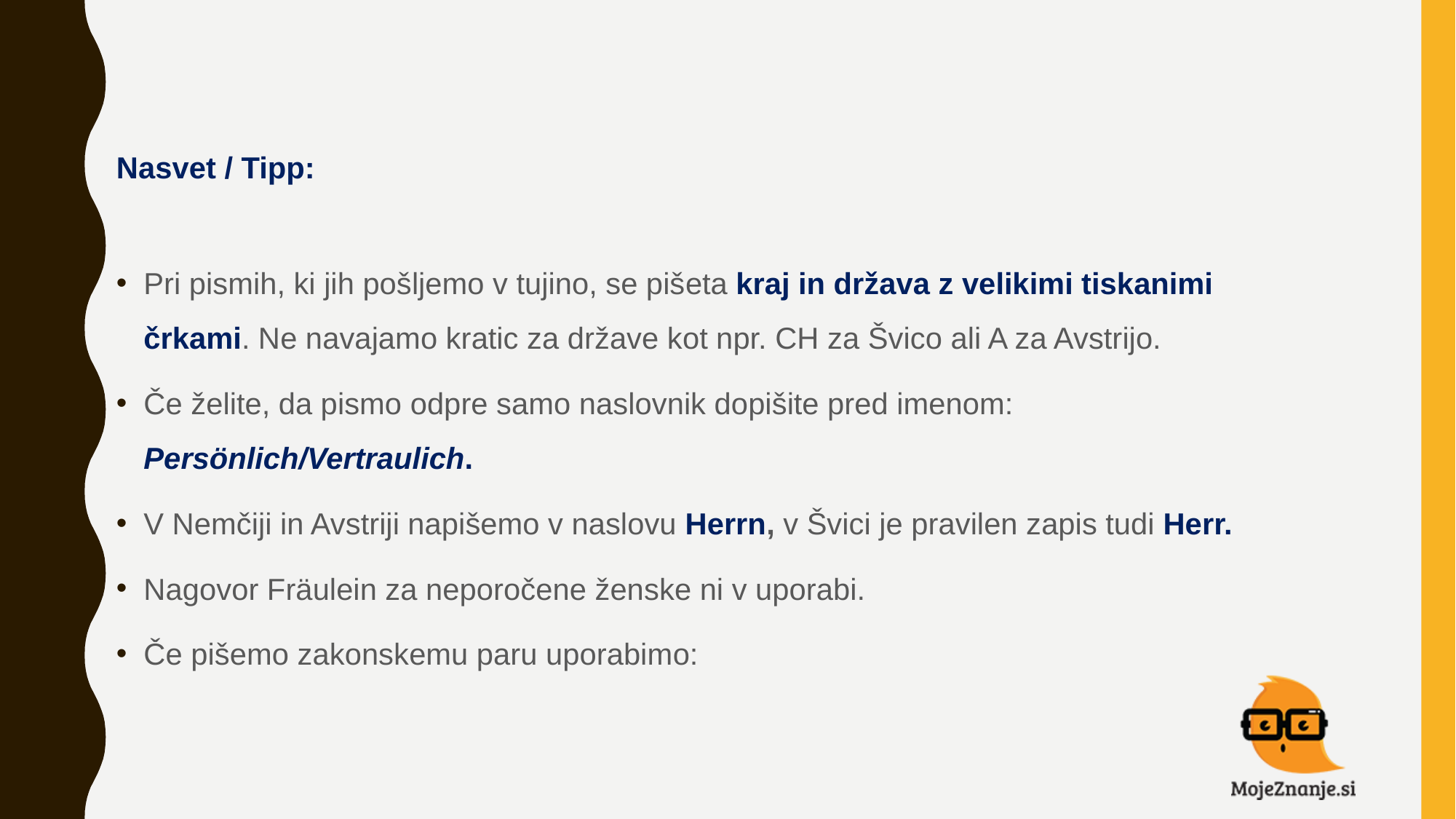

Nasvet / Tipp:

Pri pismih, ki jih pošljemo v tujino, se pišeta kraj in država z velikimi tiskanimi črkami. Ne navajamo kratic za države kot npr. CH za Švico ali A za Avstrijo.
Če želite, da pismo odpre samo naslovnik dopišite pred imenom: Persönlich/Vertraulich.
V Nemčiji in Avstriji napišemo v naslovu Herrn, v Švici je pravilen zapis tudi Herr.
Nagovor Fräulein za neporočene ženske ni v uporabi.
Če pišemo zakonskemu paru uporabimo: